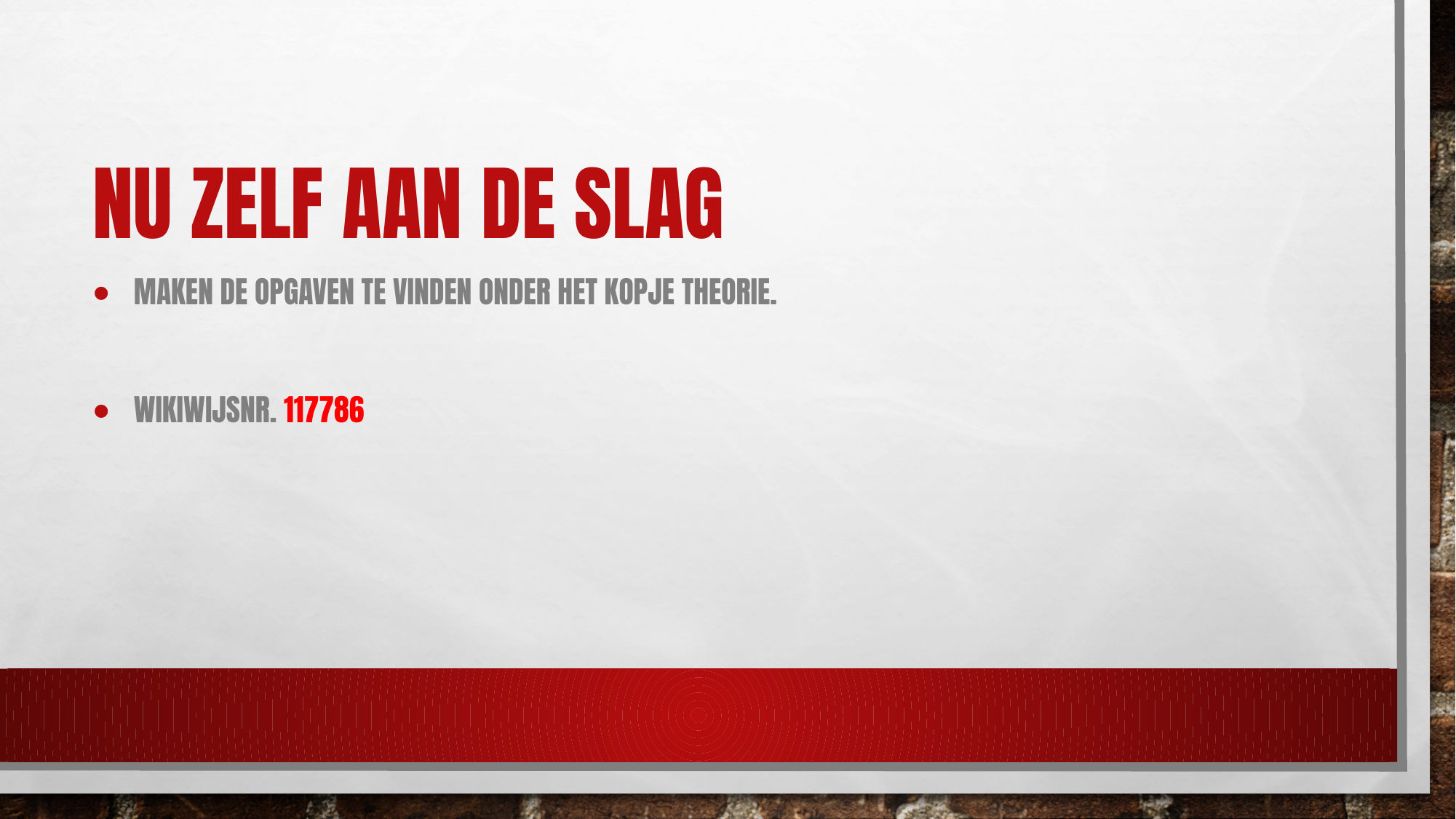

# Nu zelf aan de slag
Maken de opgaven te vinden onder het kopje Theorie.

Wikiwijsnr. 117786